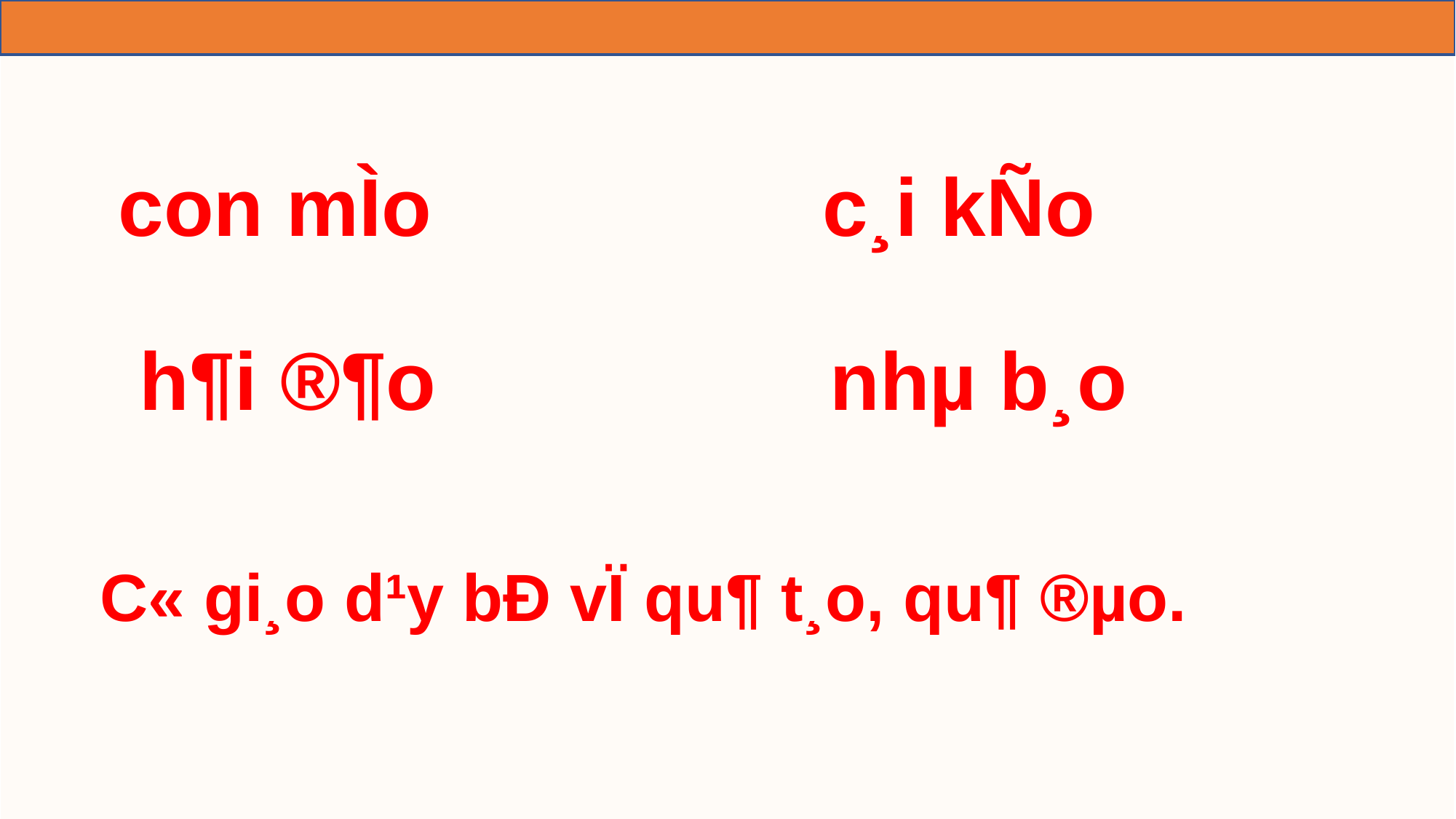

con mÌo
c¸i kÑo
h¶i ®¶o
nhµ b¸o
C« gi¸o d¹y bÐ vÏ qu¶ t¸o, qu¶ ®µo.